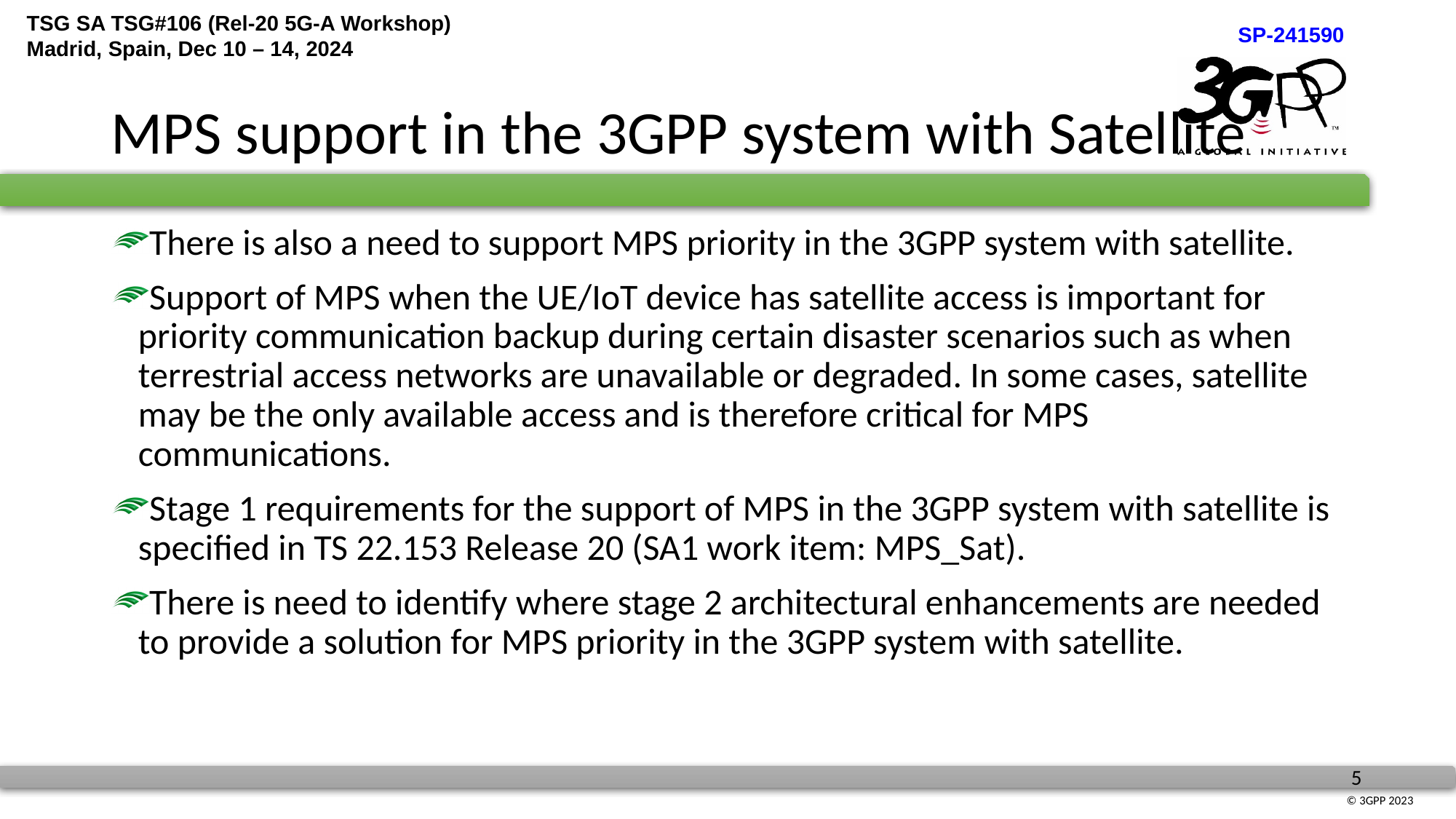

# MPS support in the 3GPP system with Satellite
There is also a need to support MPS priority in the 3GPP system with satellite.
Support of MPS when the UE/IoT device has satellite access is important for priority communication backup during certain disaster scenarios such as when terrestrial access networks are unavailable or degraded. In some cases, satellite may be the only available access and is therefore critical for MPS communications.
Stage 1 requirements for the support of MPS in the 3GPP system with satellite is specified in TS 22.153 Release 20 (SA1 work item: MPS_Sat).
There is need to identify where stage 2 architectural enhancements are needed to provide a solution for MPS priority in the 3GPP system with satellite.